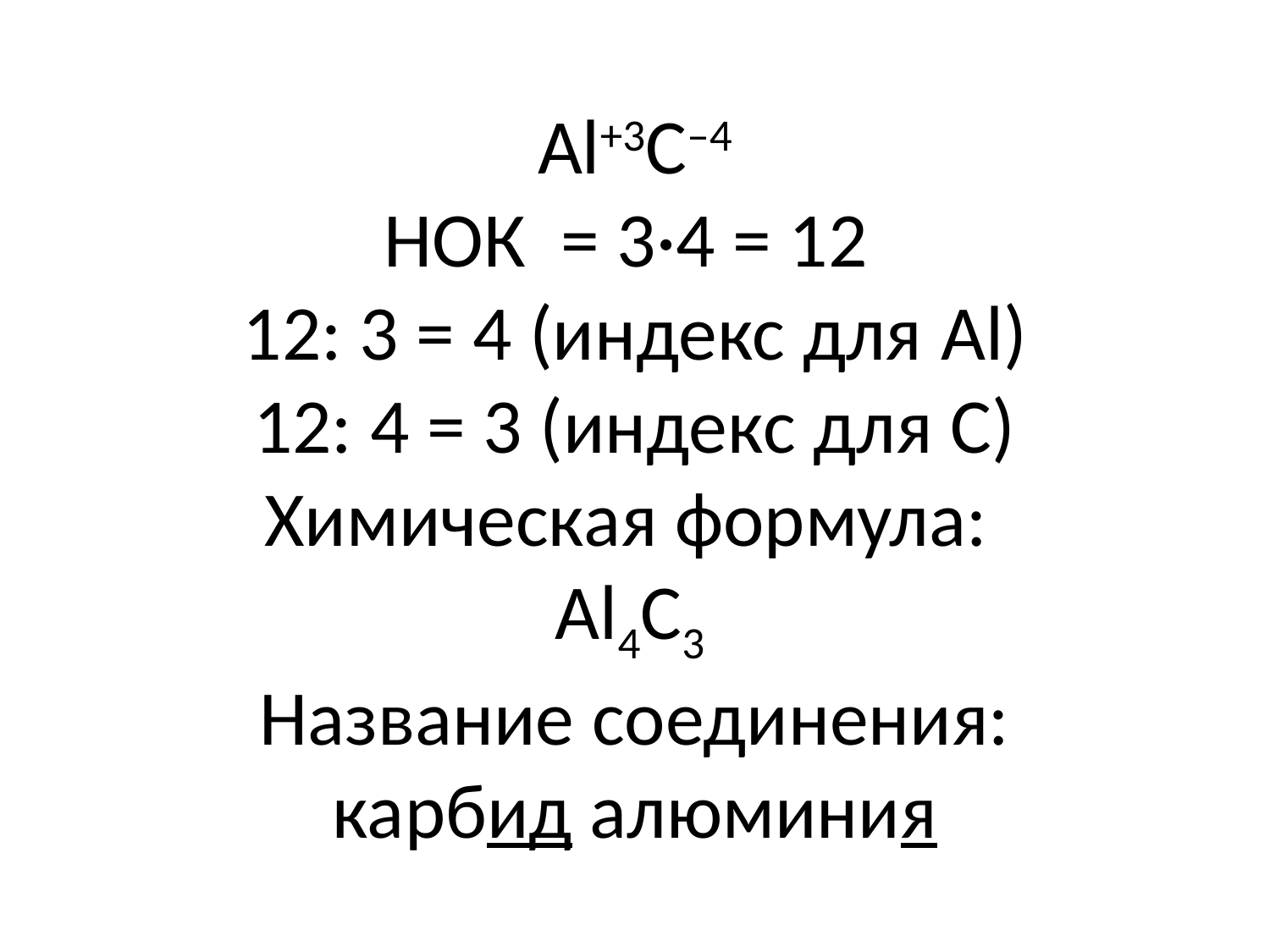

# Al+3C–4 НОК  = 3·4 = 12 12: 3 = 4 (индекс для Al) 12: 4 = 3 (индекс для С) Химическая формула: Al4C3 Название соединения: карбид алюминия